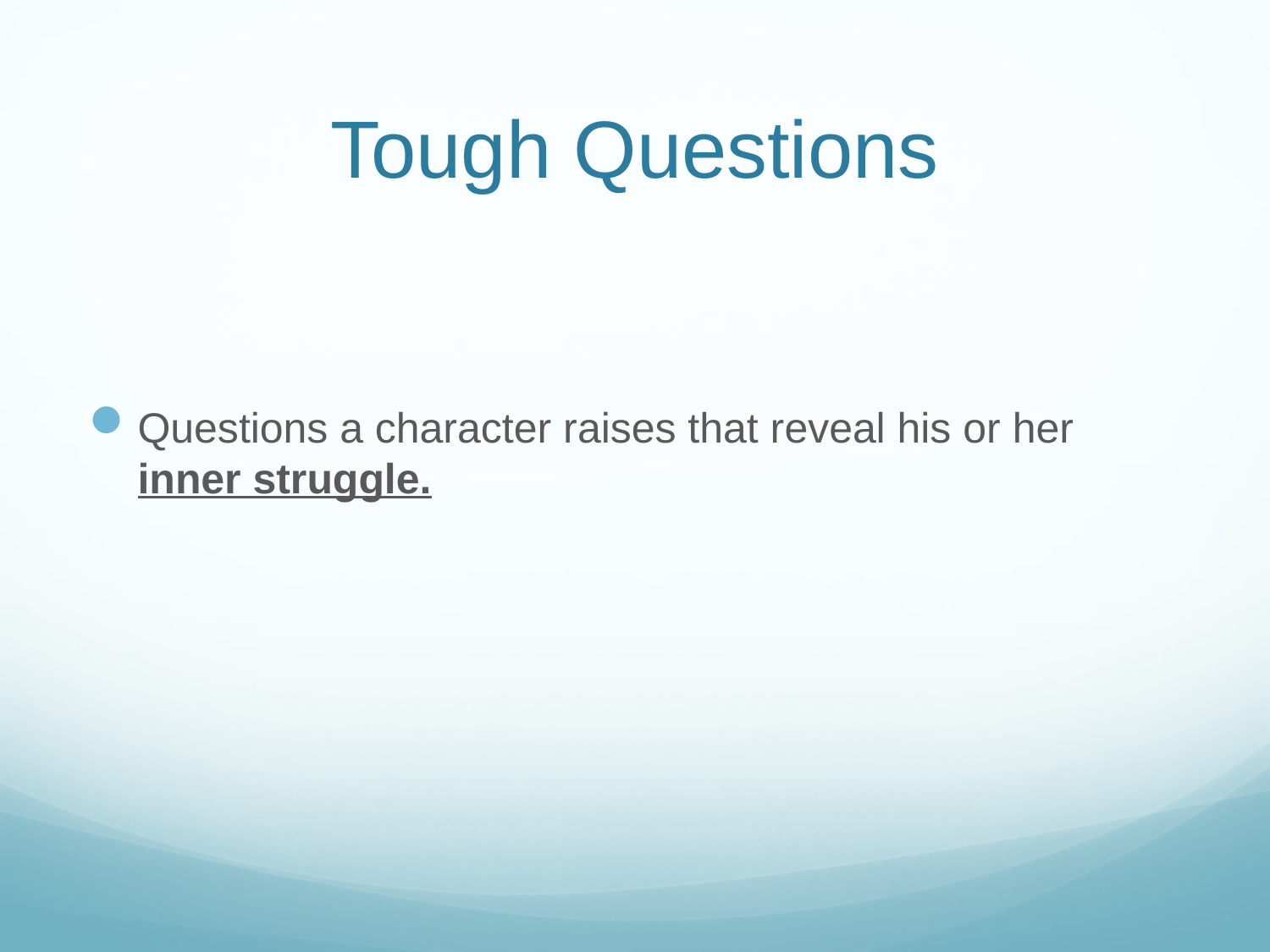

# Tough Questions

Questions a character raises that reveal his or her inner struggle.